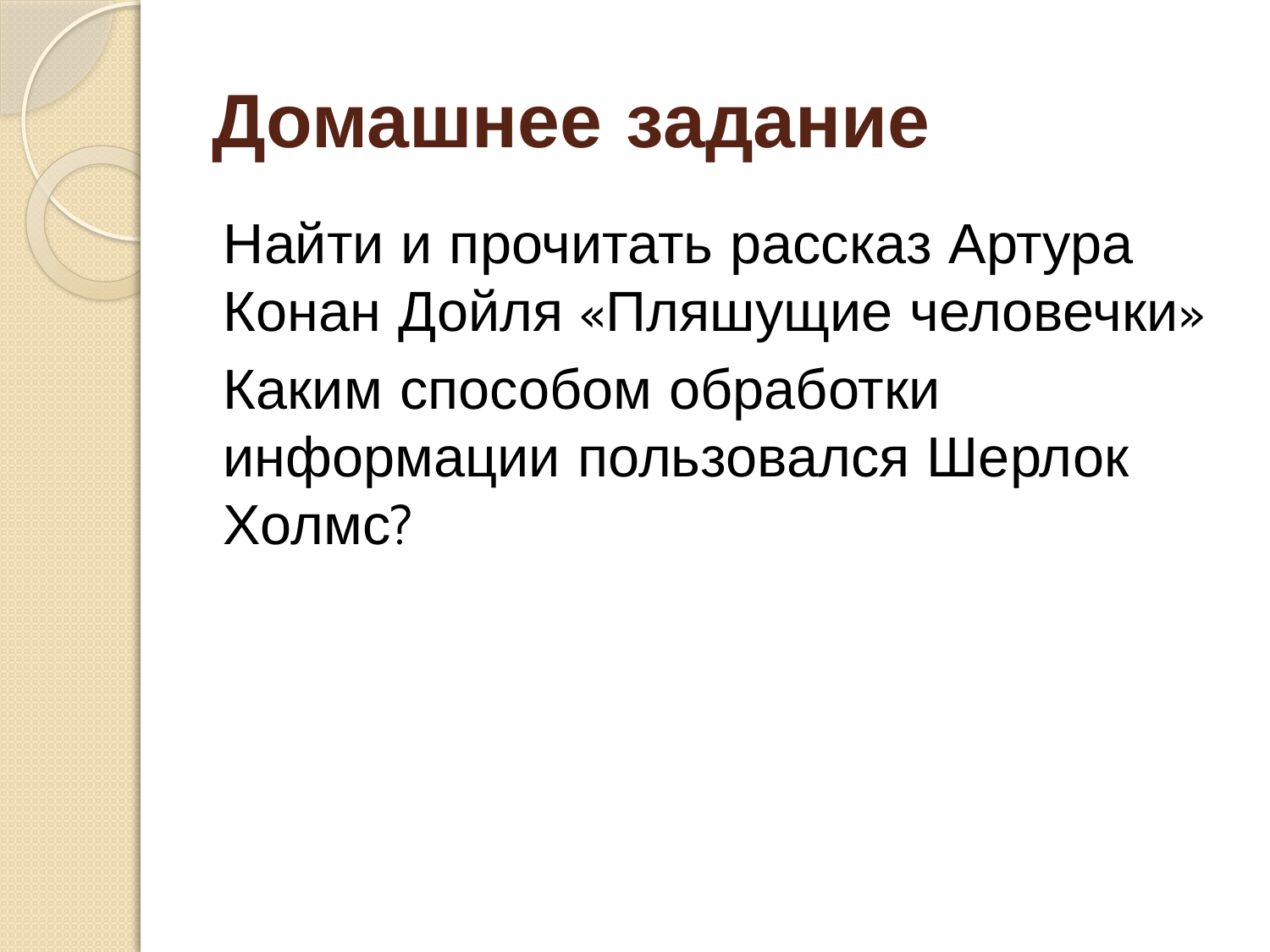

# Домашнее задание
Найти и прочитать рассказ Артура Конан Дойля «Пляшущие человечки»
Каким способом обработки информации пользовался Шерлок Холмс?